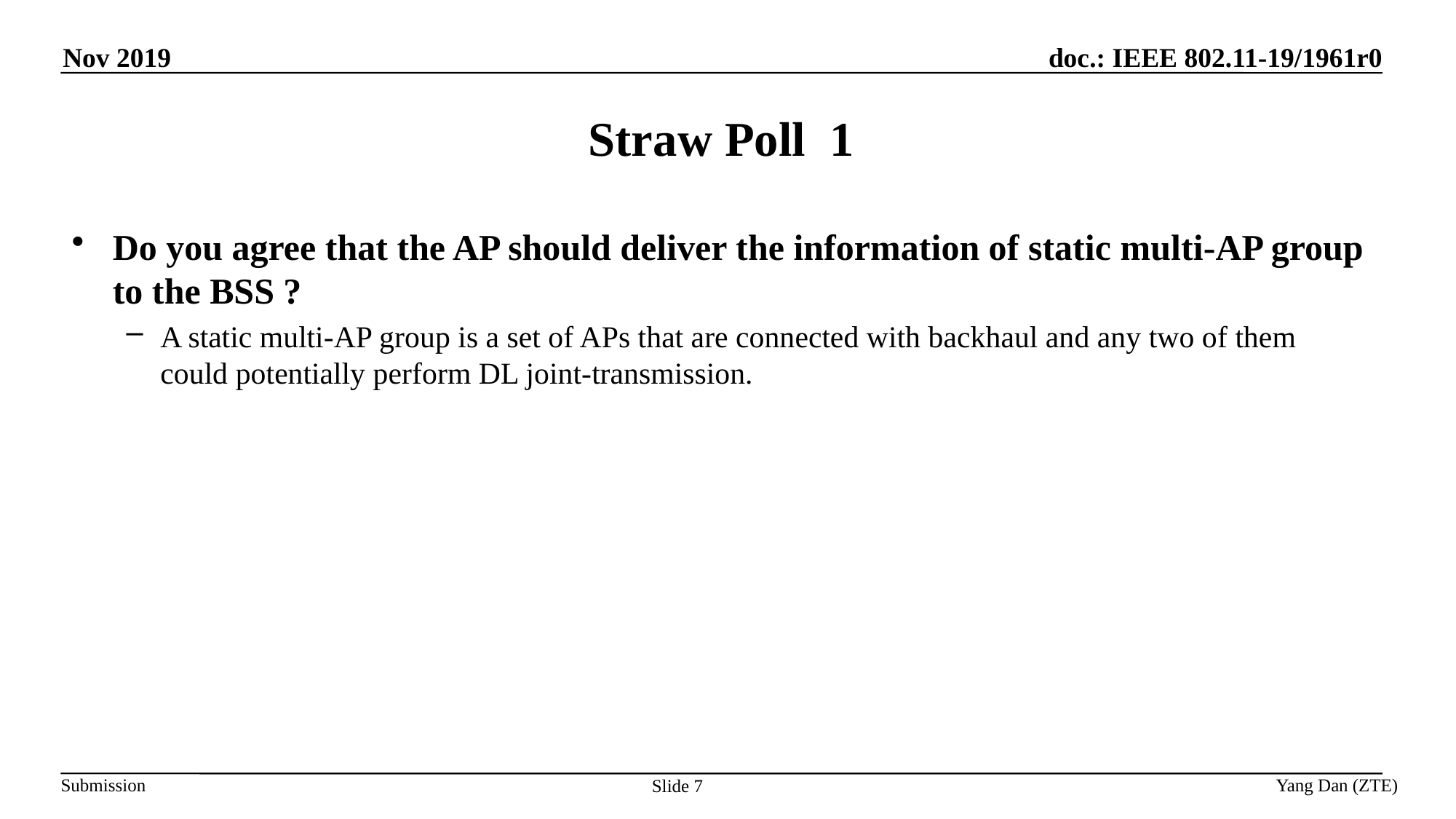

# Straw Poll  1
Do you agree that the AP should deliver the information of static multi-AP group to the BSS ?
A static multi-AP group is a set of APs that are connected with backhaul and any two of them could potentially perform DL joint-transmission.